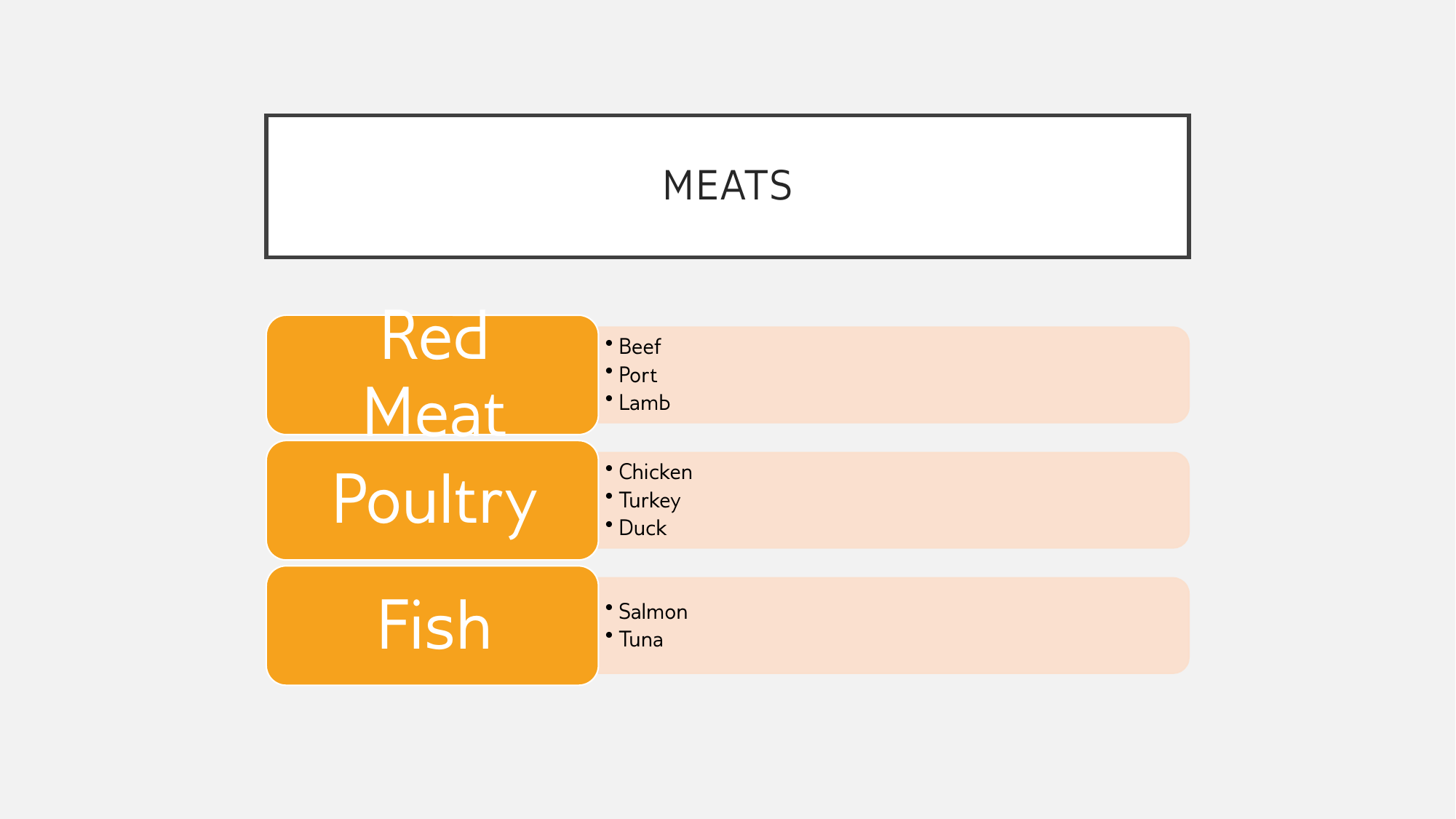

# Meats
Beef
Port
Lamb
Red Meat
Chicken
Turkey
Duck
Poultry
Salmon
Tuna
Fish